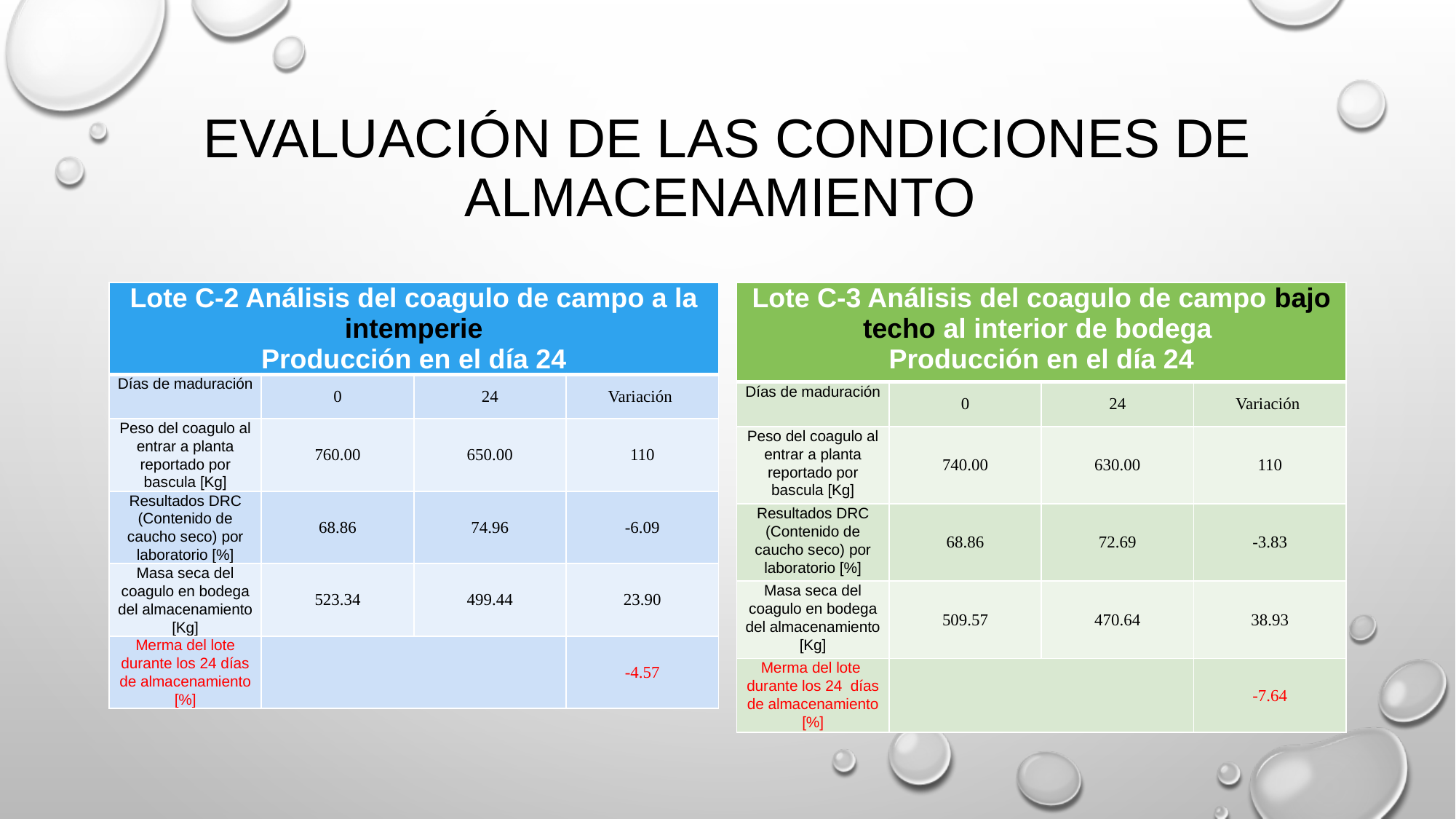

# Evaluación de las condiciones de almacenamiento
| Lote C-3 Análisis del coagulo de campo bajo techo al interior de bodega Producción en el día 24 |  |  |  |
| --- | --- | --- | --- |
| Días de maduración | 0 | 24 | Variación |
| Peso del coagulo al entrar a planta reportado por bascula [Kg] | 740.00 | 630.00 | 110 |
| Resultados DRC (Contenido de caucho seco) por laboratorio [%] | 68.86 | 72.69 | -3.83 |
| Masa seca del coagulo en bodega del almacenamiento [Kg] | 509.57 | 470.64 | 38.93 |
| Merma del lote durante los 24 días de almacenamiento [%] |  |  | -7.64 |
| Lote C-2 Análisis del coagulo de campo a la intemperie Producción en el día 24 |  |  |  |
| --- | --- | --- | --- |
| Días de maduración | 0 | 24 | Variación |
| Peso del coagulo al entrar a planta reportado por bascula [Kg] | 760.00 | 650.00 | 110 |
| Resultados DRC (Contenido de caucho seco) por laboratorio [%] | 68.86 | 74.96 | -6.09 |
| Masa seca del coagulo en bodega del almacenamiento [Kg] | 523.34 | 499.44 | 23.90 |
| Merma del lote durante los 24 días de almacenamiento [%] |  |  | -4.57 |